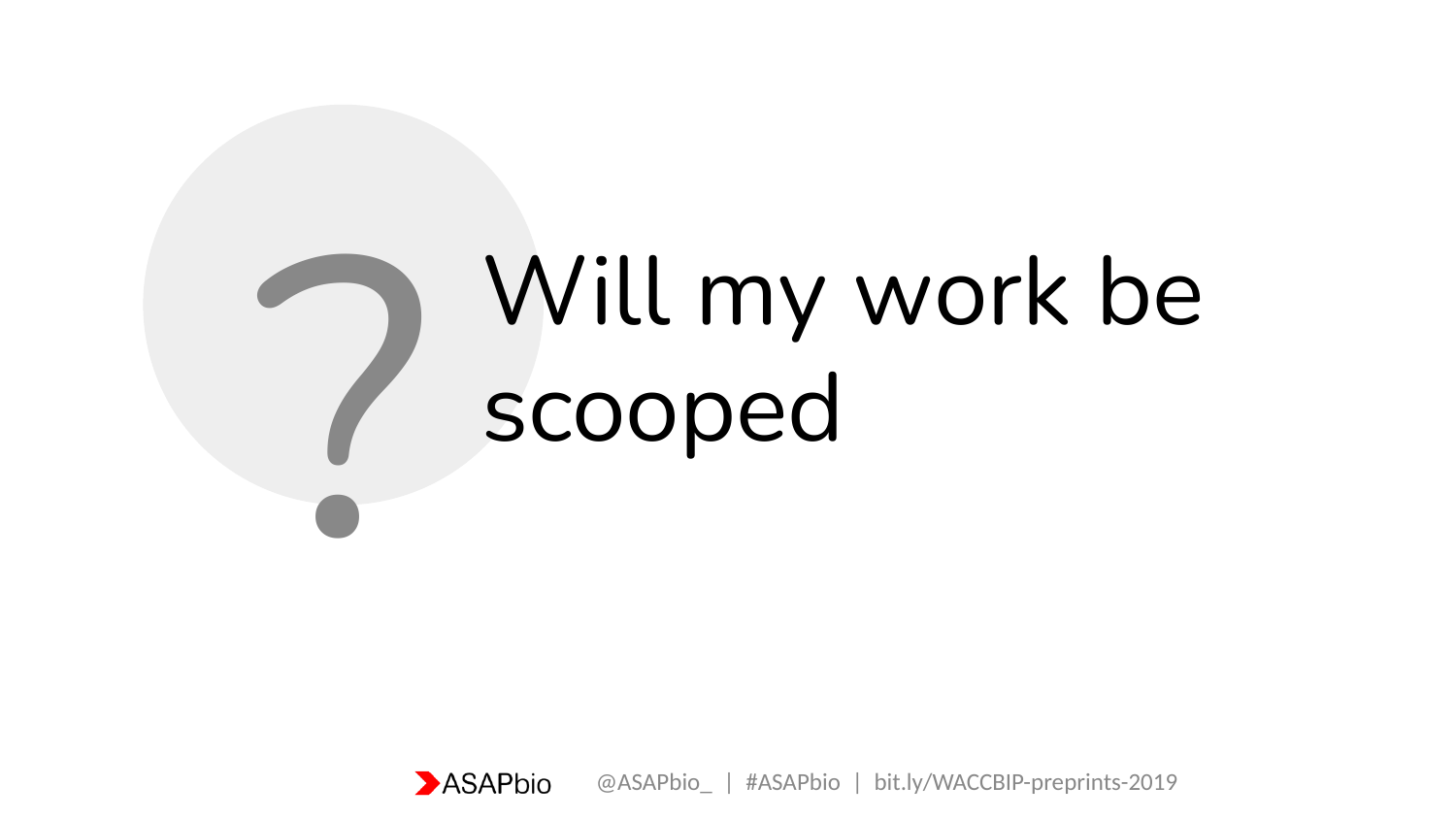

?
# Will my work be scooped